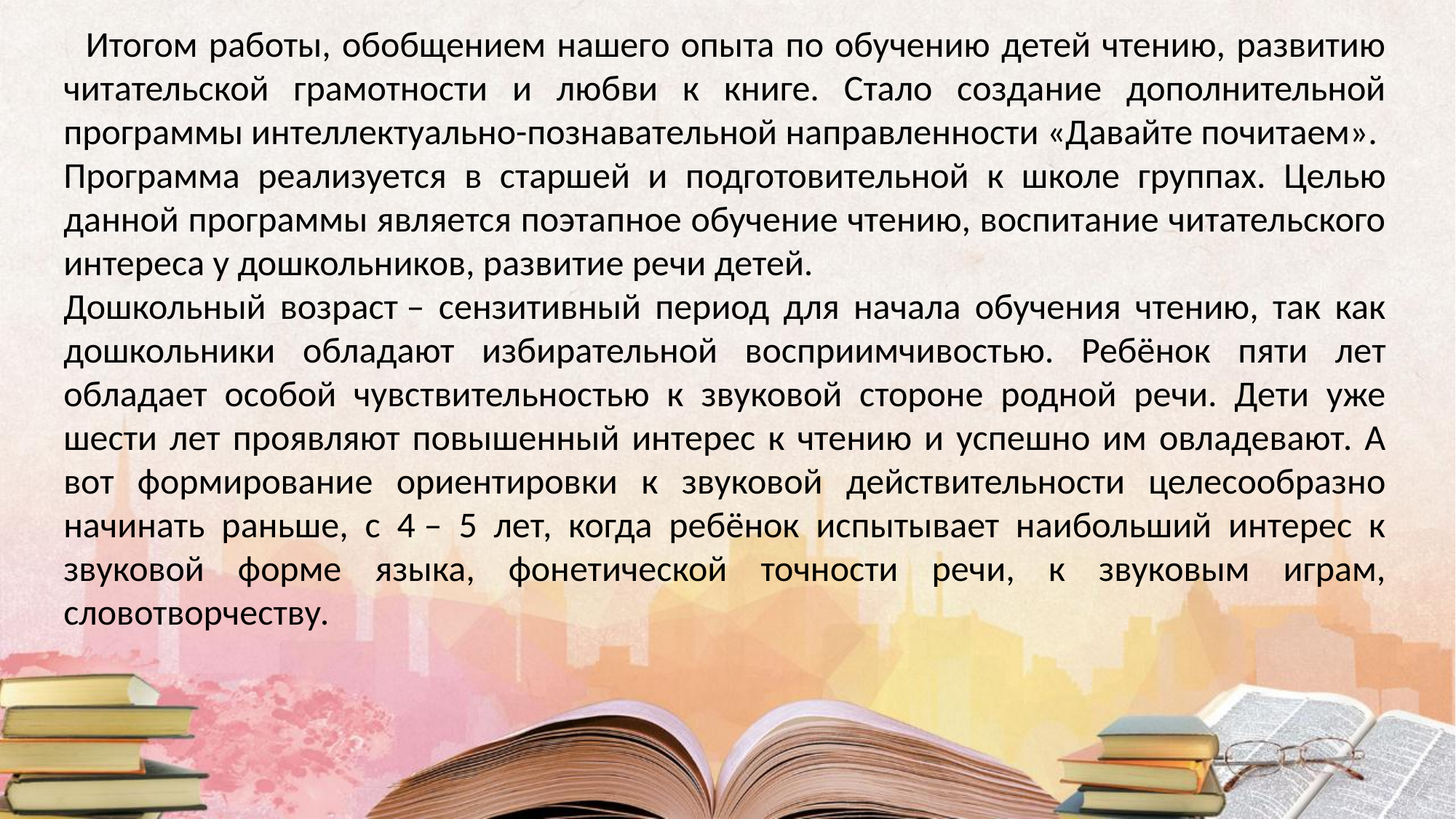

Итогом работы, обобщением нашего опыта по обучению детей чтению, развитию читательской грамотности и любви к книге. Стало создание дополнительной программы интеллектуально-познавательной направленности «Давайте почитаем».
Программа реализуется в старшей и подготовительной к школе группах. Целью данной программы является поэтапное обучение чтению, воспитание читательского интереса у дошкольников, развитие речи детей.
Дошкольный возраст – сензитивный период для начала обучения чтению, так как дошкольники обладают избирательной восприимчивостью. Ребёнок пяти лет обладает особой чувствительностью к звуковой стороне родной речи. Дети уже шести лет проявляют повышенный интерес к чтению и успешно им овладевают. А вот формирование ориентировки к звуковой действительности целесообразно начинать раньше, с 4 – 5 лет, когда ребёнок испытывает наибольший интерес к звуковой форме языка, фонетической точности речи, к звуковым играм, словотворчеству.